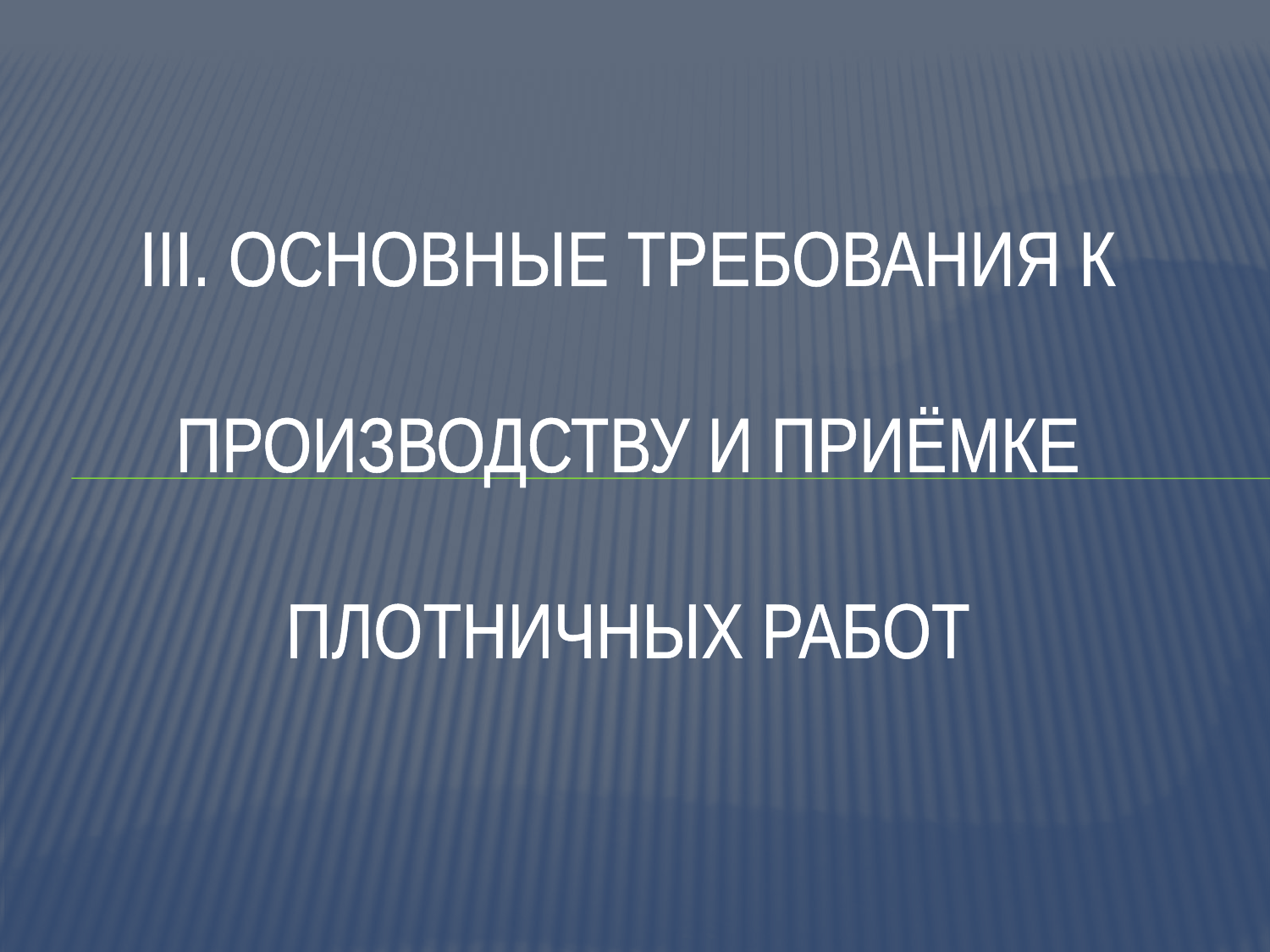

# III. ОСНОВНЫЕ ТРЕБОВАНИЯ К ПРОИЗВОДСТВУ И ПРИЁМКЕ ПЛОТНИЧНЫХ РАБОТ